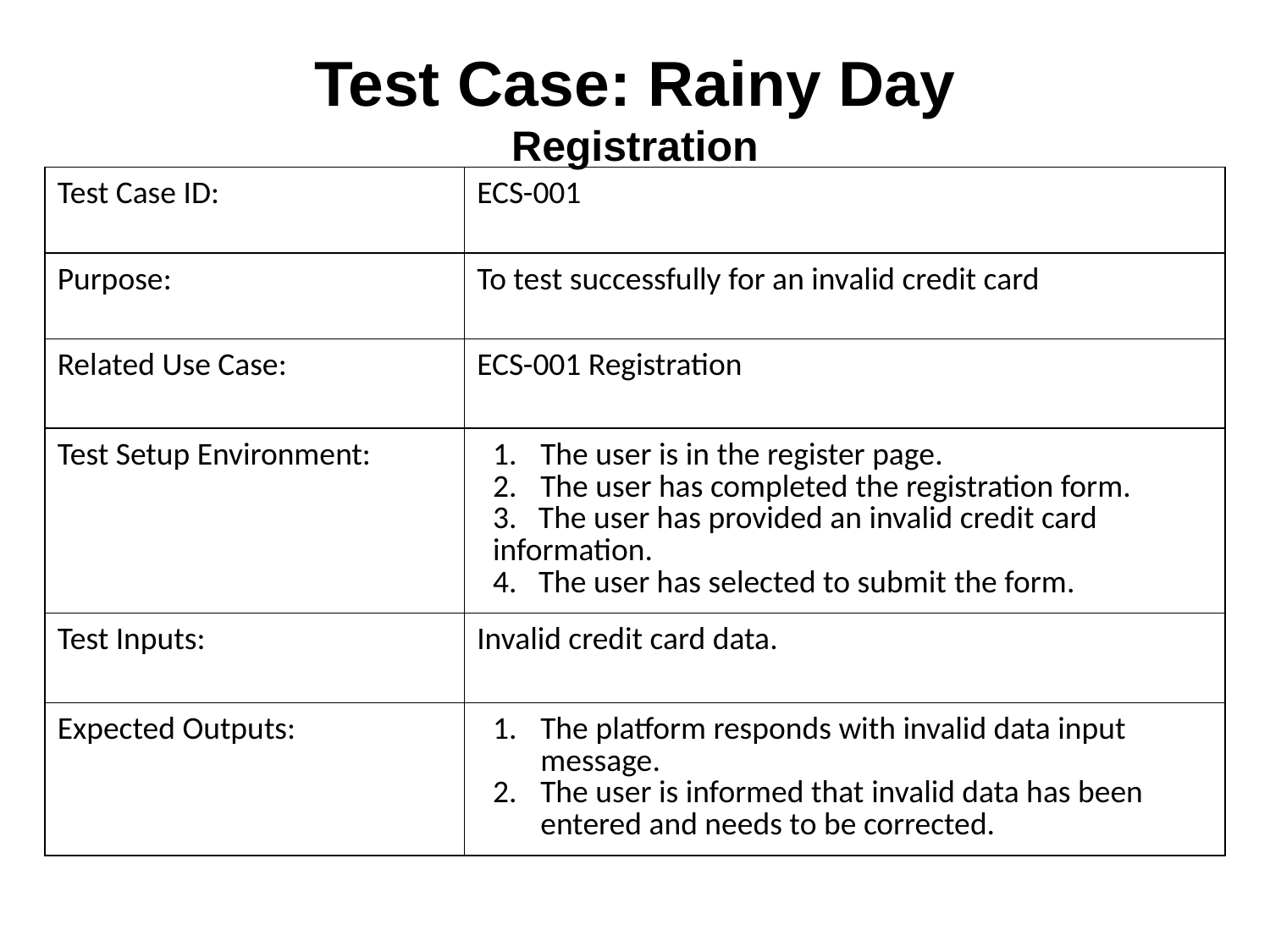

# Test Case: Rainy Day
Registration
| Test Case ID: | ECS-001 |
| --- | --- |
| Purpose: | To test successfully for an invalid credit card |
| Related Use Case: | ECS-001 Registration |
| Test Setup Environment: | The user is in the register page. The user has completed the registration form. 3. The user has provided an invalid credit card information. 4. The user has selected to submit the form. |
| Test Inputs: | Invalid credit card data. |
| Expected Outputs: | The platform responds with invalid data input message. The user is informed that invalid data has been entered and needs to be corrected. |